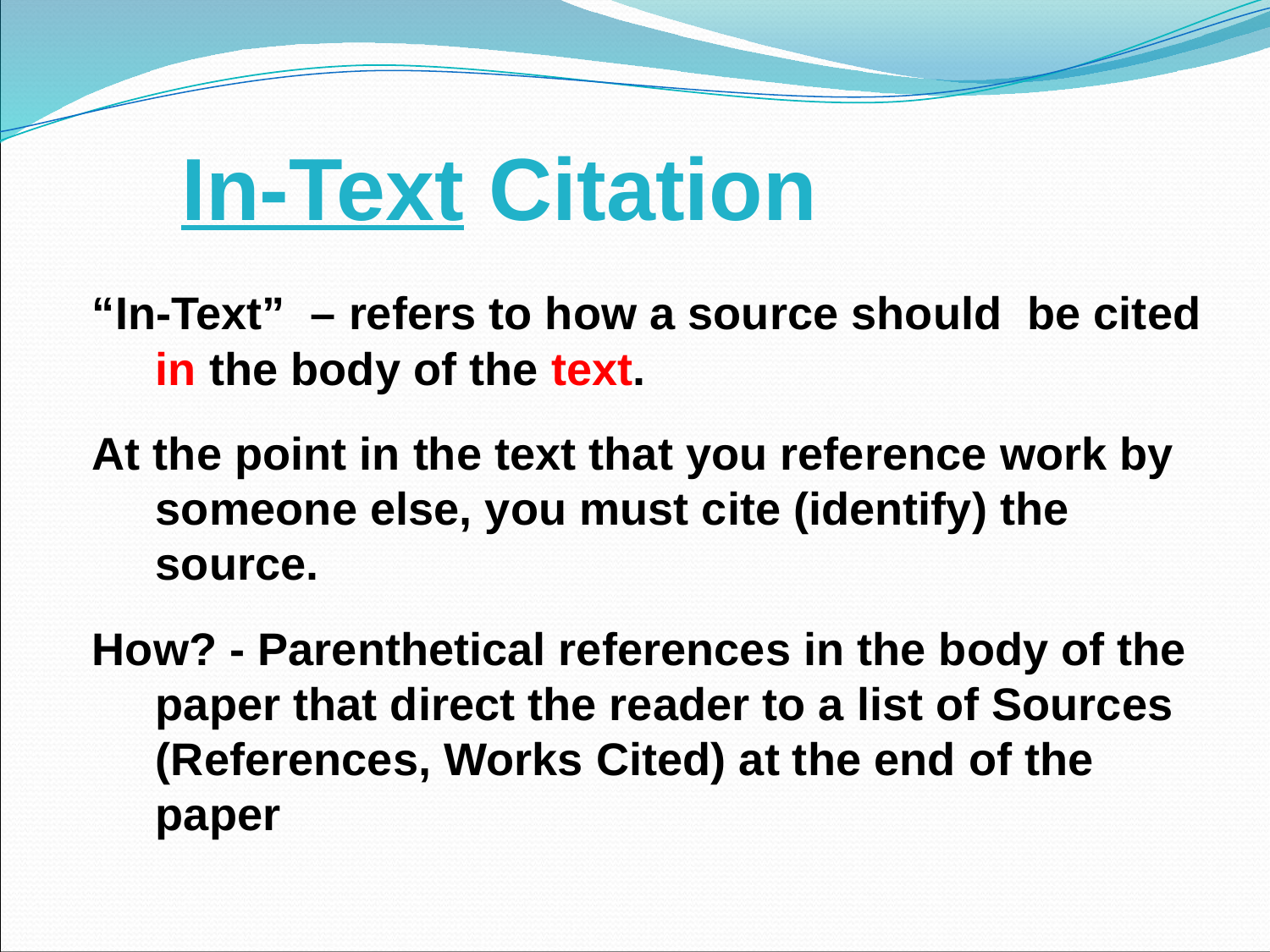

# In-Text Citation
“In-Text”  – refers to how a source should  be cited in the body of the text.
At the point in the text that you reference work by someone else, you must cite (identify) the source.
How? - Parenthetical references in the body of the paper that direct the reader to a list of Sources (References, Works Cited) at the end of the paper